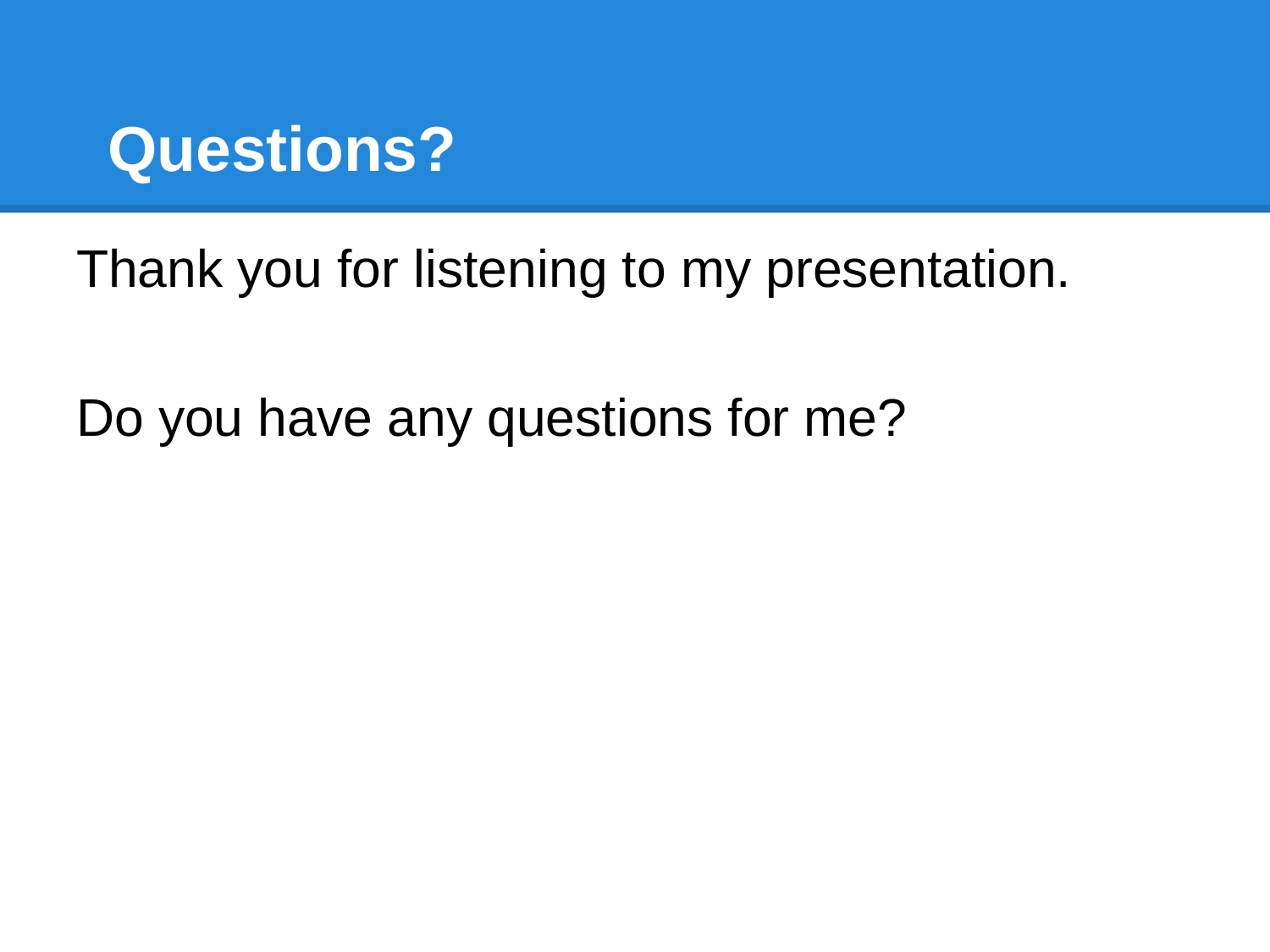

# Questions?
Thank you for listening to my presentation.

Do you have any questions for me?